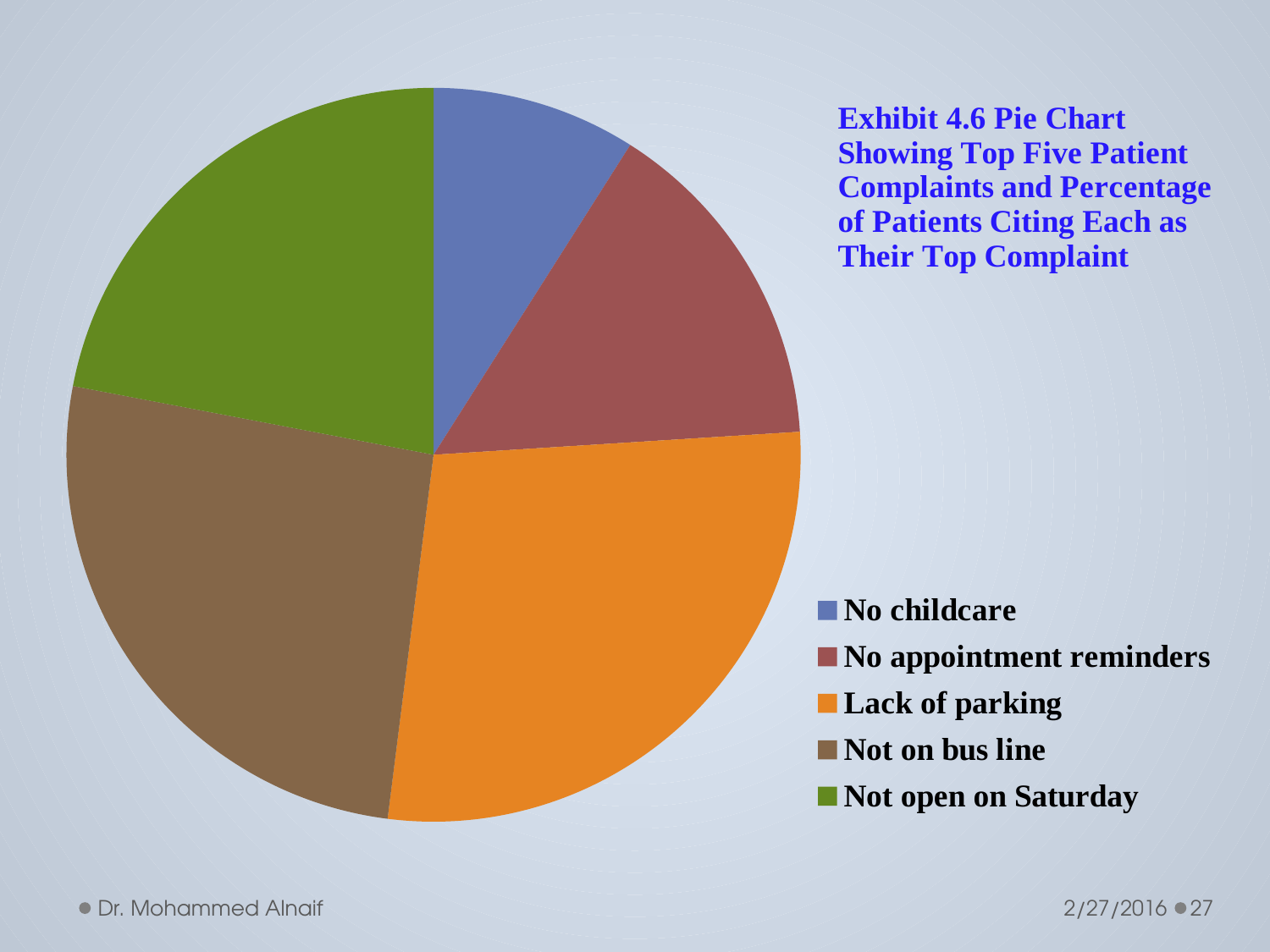

### Chart

| Category |  |
|---|---|
| No childcare | 9.0 |
| No appointment reminders | 15.0 |
| Lack of parking | 28.0 |
| Not on bus line | 26.0 |
| Not open on Saturday | 22.0 |
Dr. Mohammed Alnaif
2/27/2016
27